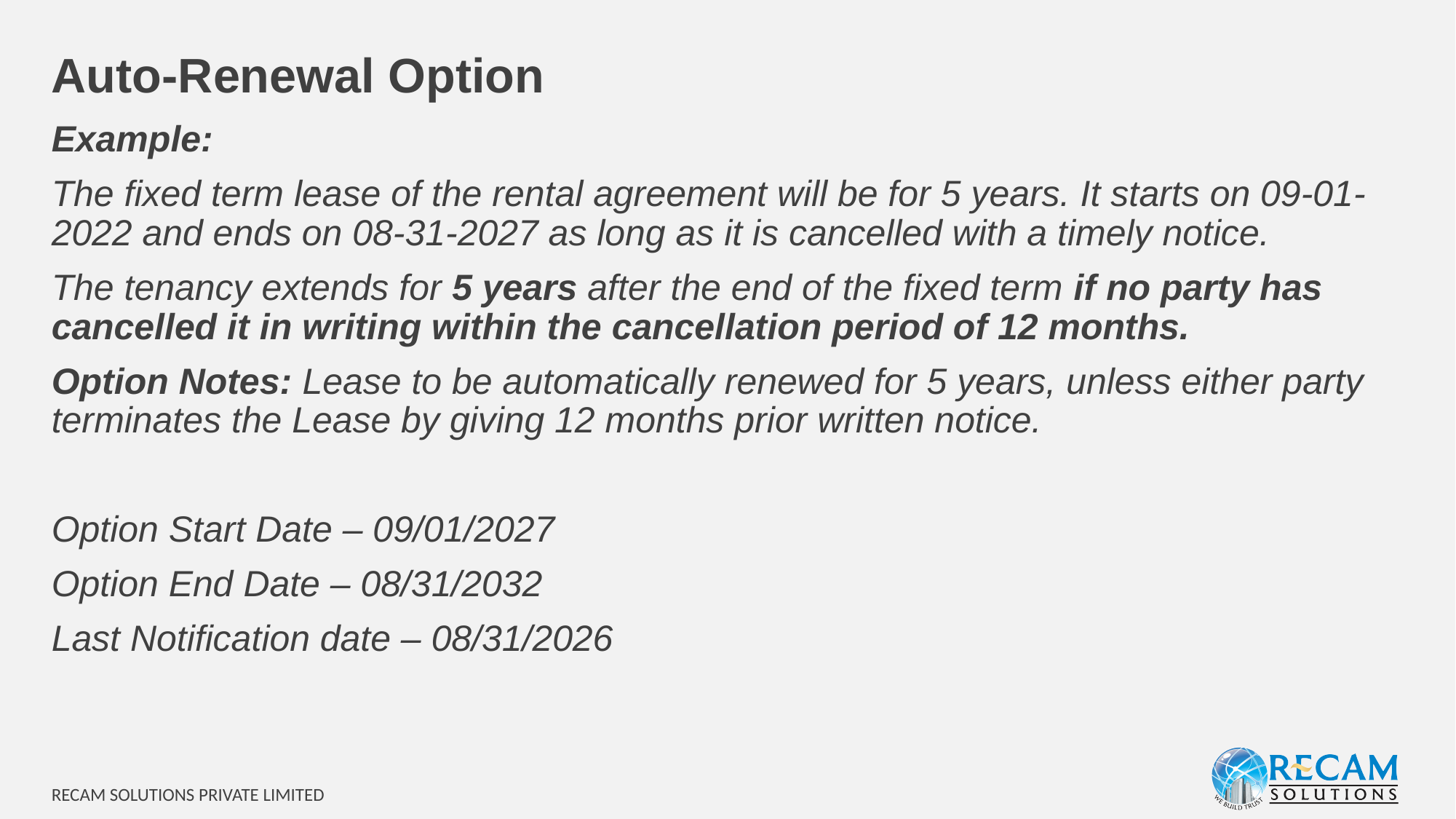

# Auto-Renewal Option
Example:
The fixed term lease of the rental agreement will be for 5 years. It starts on 09-01-2022 and ends on 08-31-2027 as long as it is cancelled with a timely notice.
The tenancy extends for 5 years after the end of the fixed term if no party has cancelled it in writing within the cancellation period of 12 months.
Option Notes: Lease to be automatically renewed for 5 years, unless either party terminates the Lease by giving 12 months prior written notice.

Option Start Date – 09/01/2027
Option End Date – 08/31/2032
Last Notification date – 08/31/2026

RECAM SOLUTIONS PRIVATE LIMITED